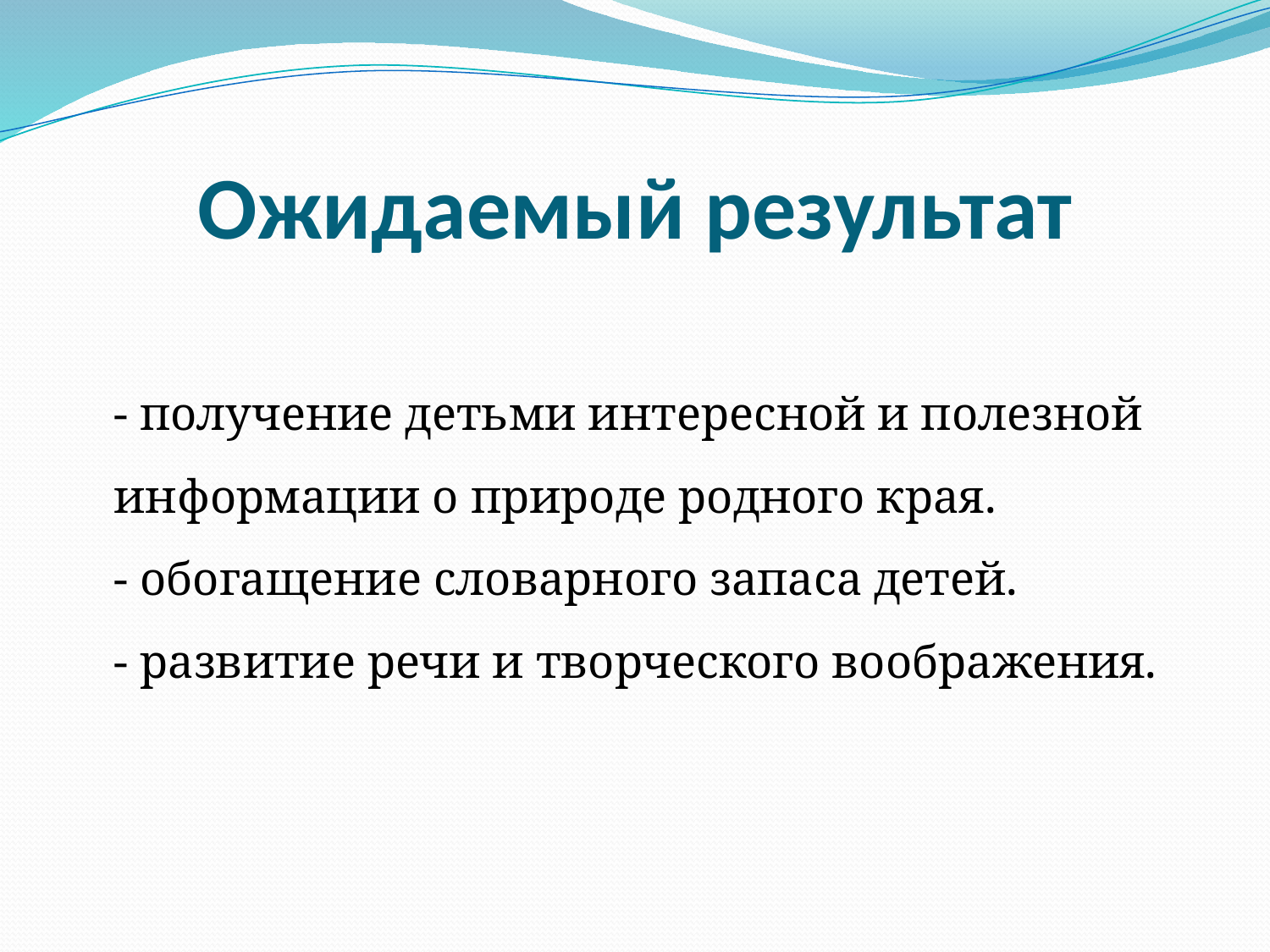

# Ожидаемый результат
- получение детьми интересной и полезной     информации о природе родного края.
- обогащение словарного запаса детей.
- развитие речи и творческого воображения.